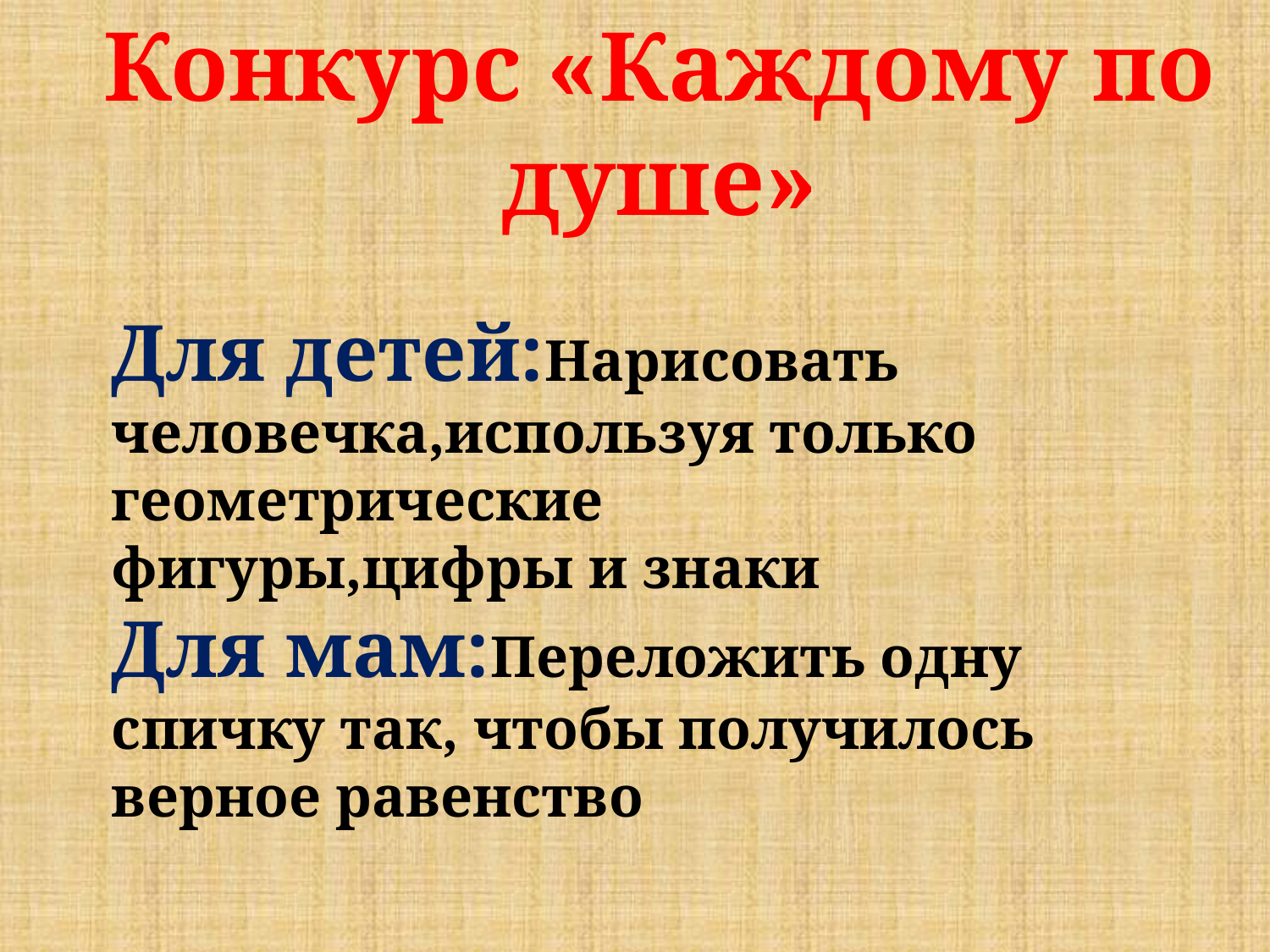

Конкурс «Каждому по душе»
Для детей:Нарисовать человечка,используя только геометрические фигуры,цифры и знаки
Для мам:Переложить одну спичку так, чтобы получилось верное равенство